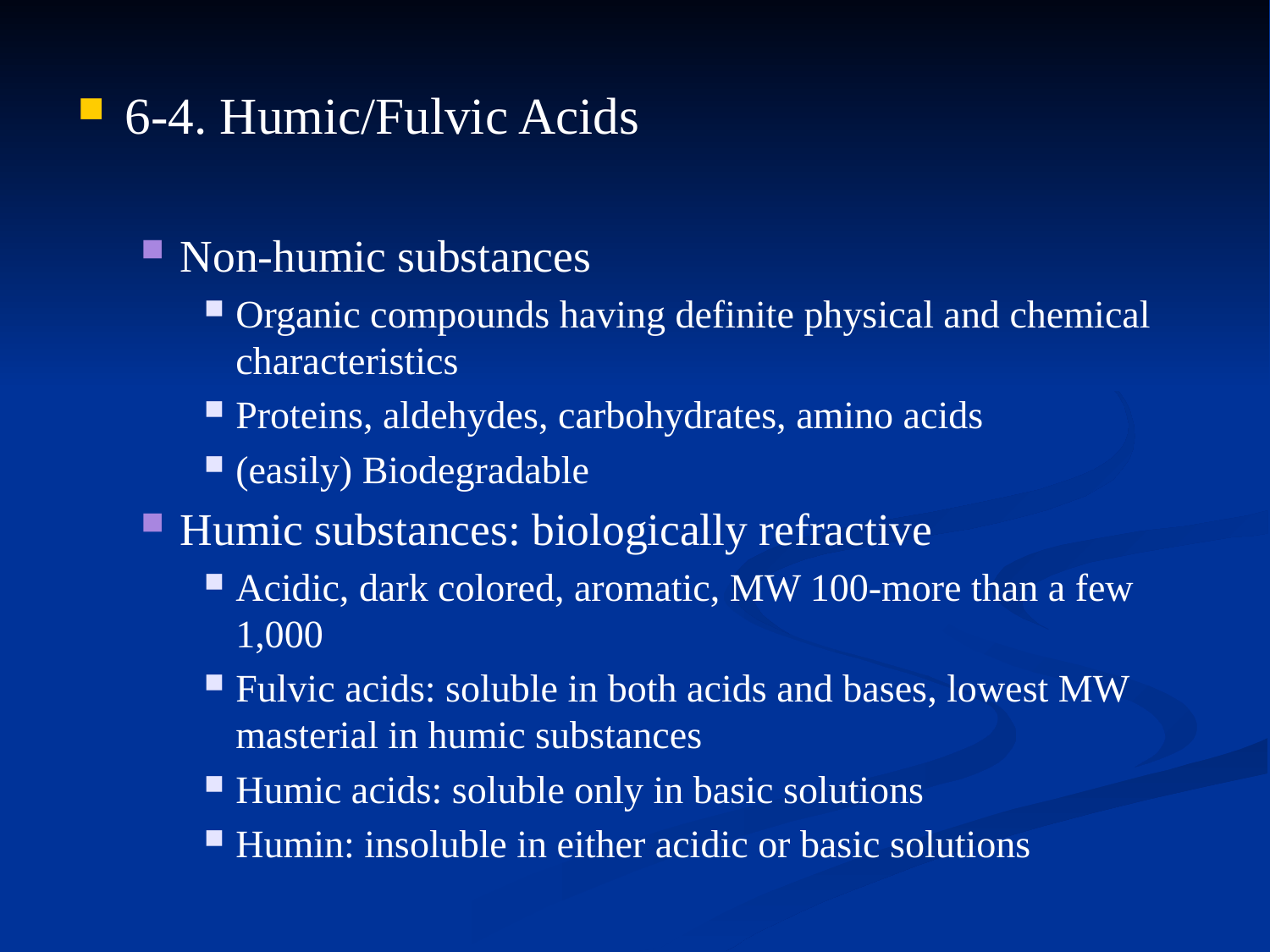

6-4. Humic/Fulvic Acids

Non-humic substances
Organic compounds having definite physical and chemical characteristics
Proteins, aldehydes, carbohydrates, amino acids
(easily) Biodegradable
Humic substances: biologically refractive
Acidic, dark colored, aromatic, MW 100-more than a few 1,000
Fulvic acids: soluble in both acids and bases, lowest MW masterial in humic substances
Humic acids: soluble only in basic solutions
Humin: insoluble in either acidic or basic solutions